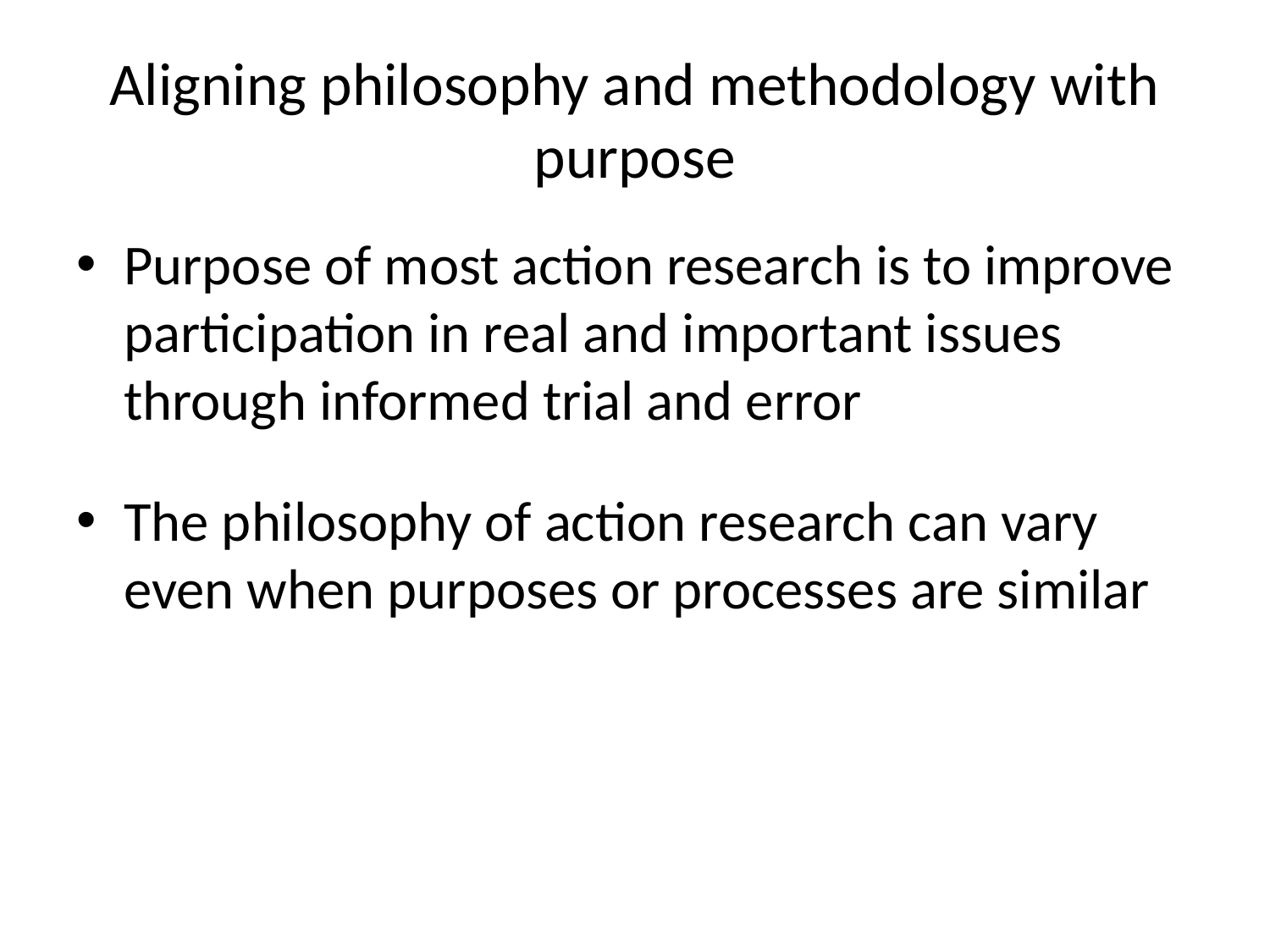

# Aligning philosophy and methodology with purpose
Purpose of most action research is to improve participation in real and important issues through informed trial and error
The philosophy of action research can vary even when purposes or processes are similar